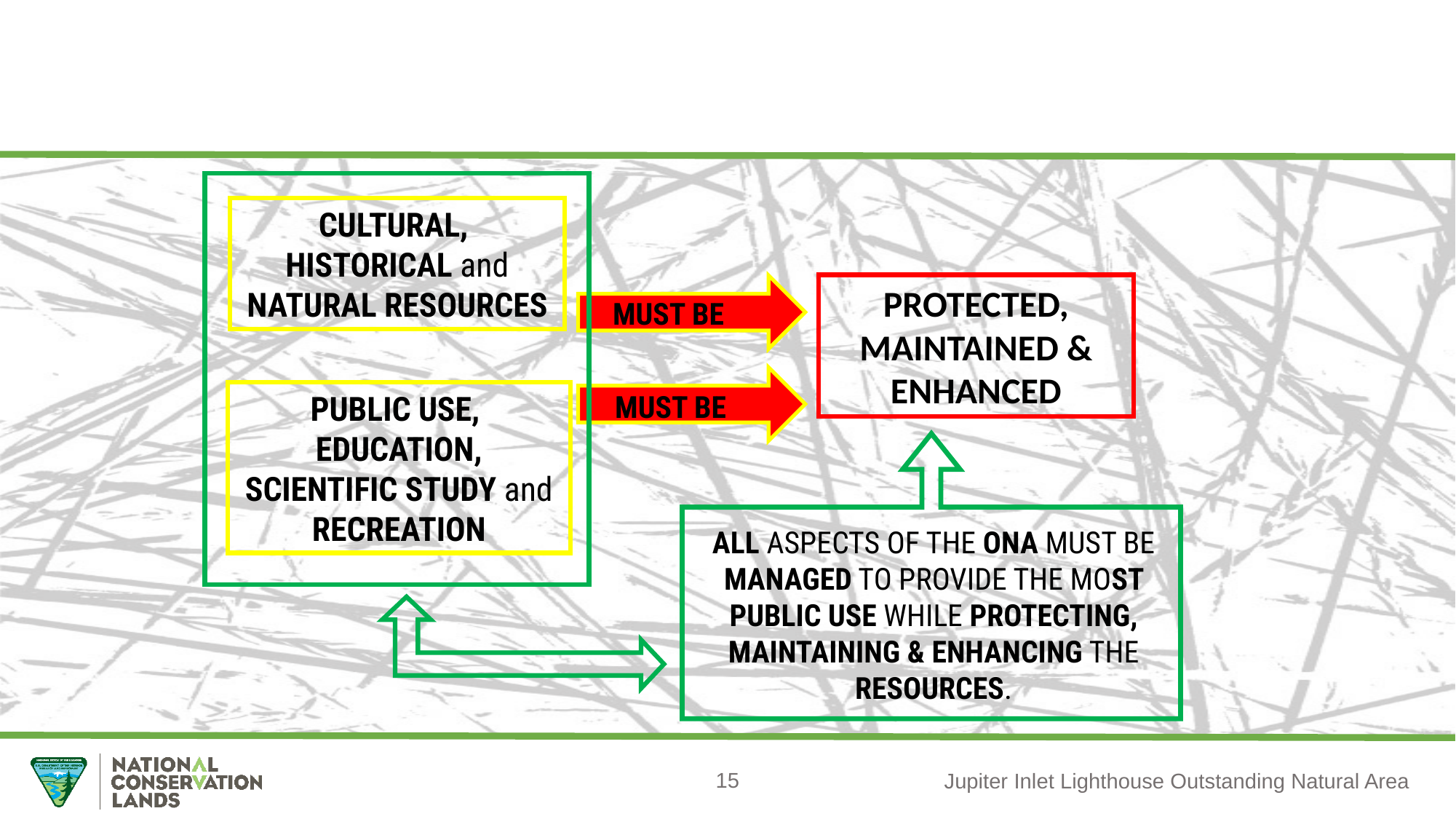

CULTURAL,
HISTORICAL and
NATURAL RESOURCES
PROTECTED, MAINTAINED & ENHANCED

MUST BE

MUST BE
PUBLIC USE,
EDUCATION,
SCIENTIFIC STUDY and
RECREATION

ALL ASPECTS OF THE ONA MUST BE MANAGED TO PROVIDE THE MOST PUBLIC USE WHILE PROTECTING, MAINTAINING & ENHANCING THE RESOURCES.